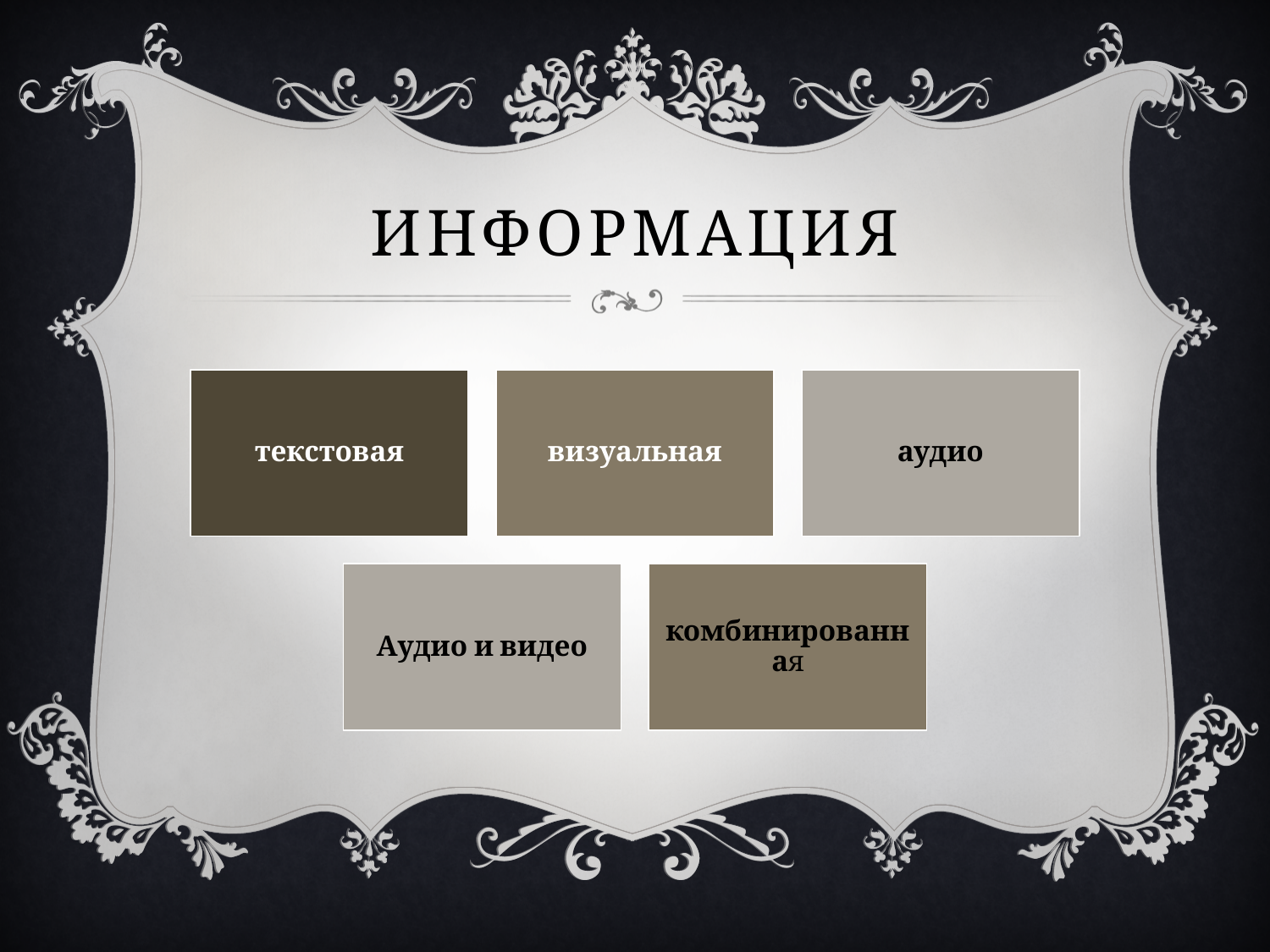

# Информация
текстовая
визуальная
аудио
Аудио и видео
комбинированная